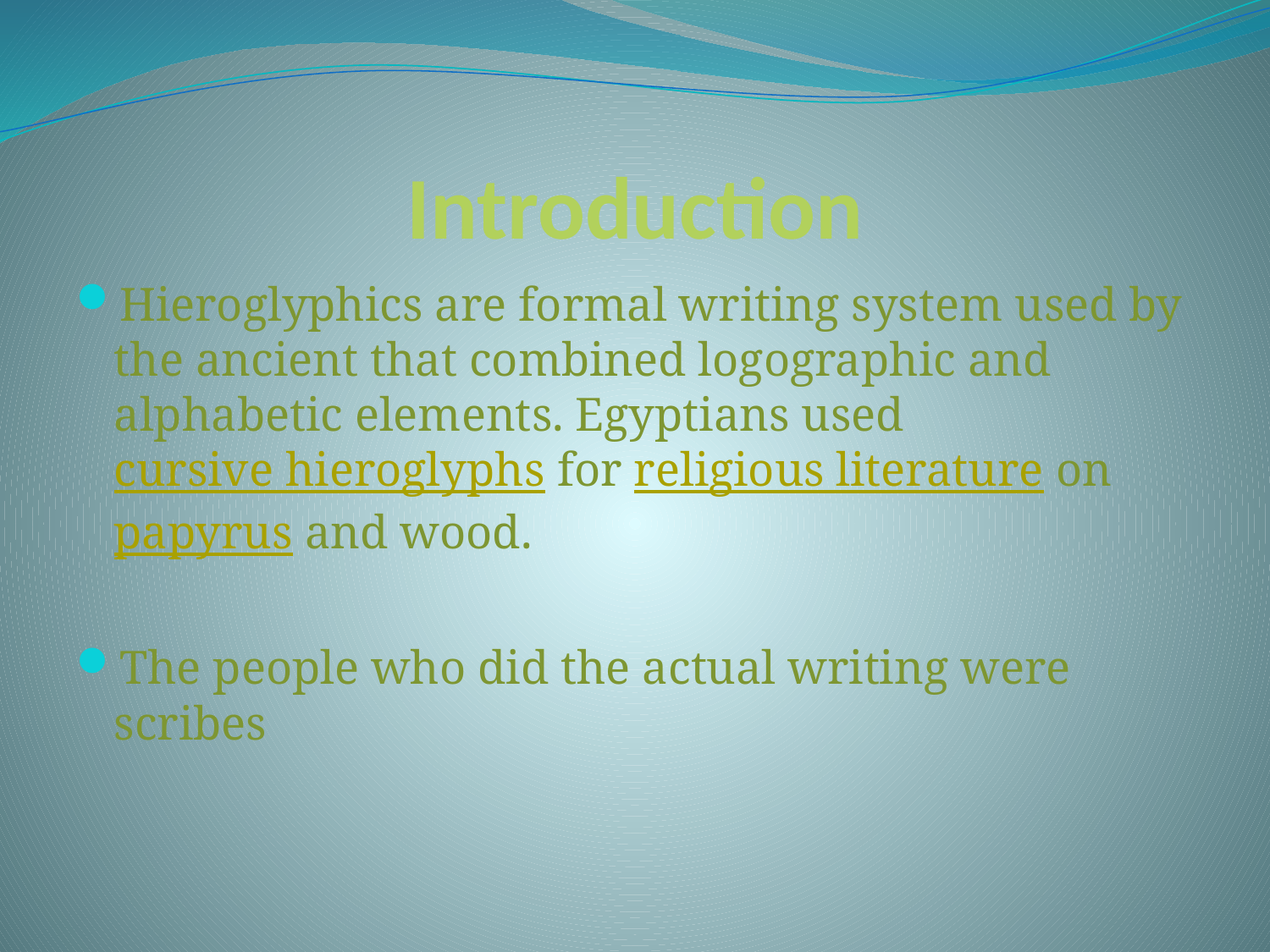

# Introduction
Hieroglyphics are formal writing system used by the ancient that combined logographic and alphabetic elements. Egyptians used cursive hieroglyphs for religious literature on papyrus and wood.

The people who did the actual writing were scribes